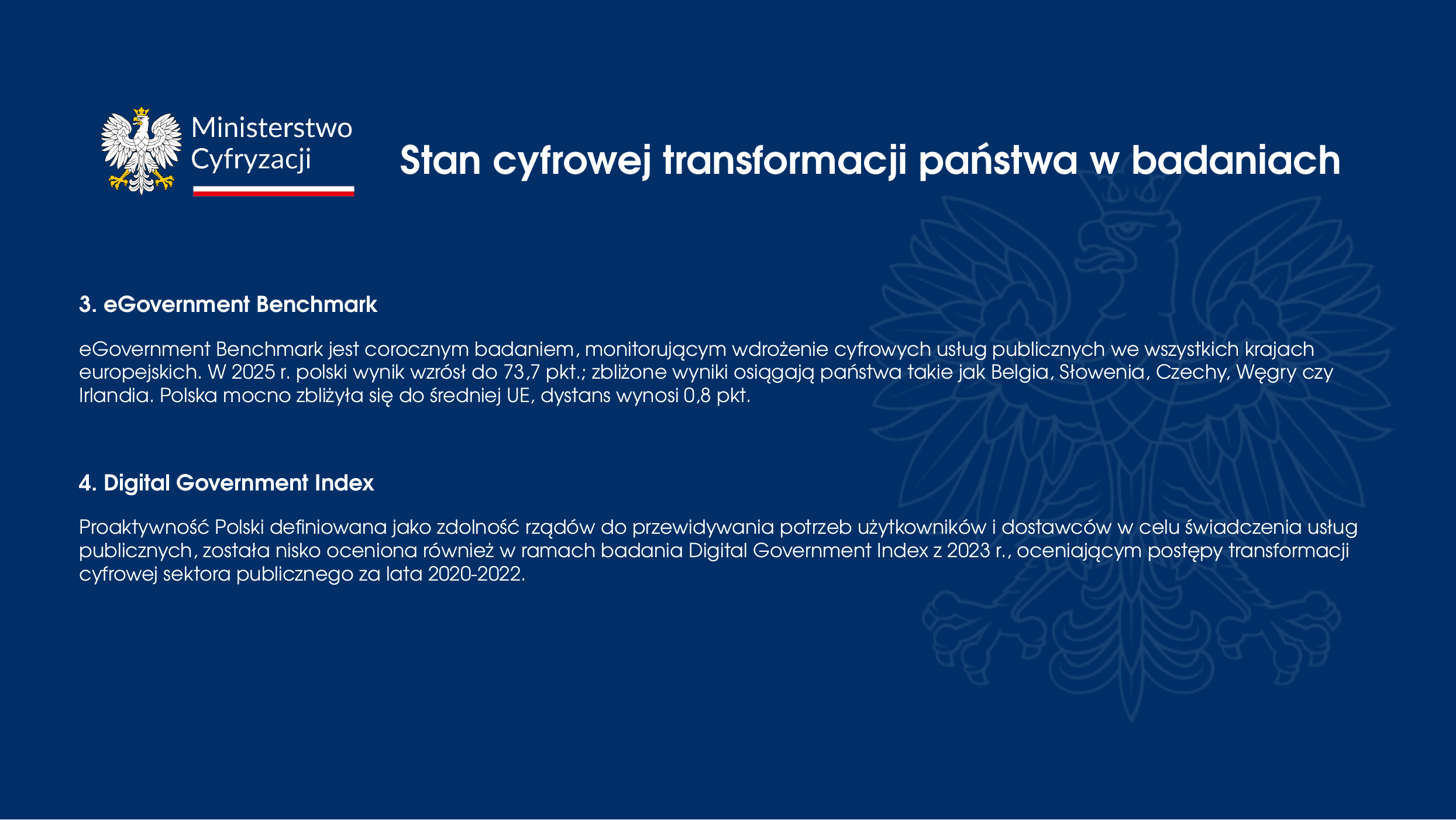

# Stan cyfrowej transformacji państwa w badaniach

3. eGovernment Benchmark
eGovernment Benchmark jest corocznym badaniem, monitorującym wdrożenie cyfrowych usług publicznych we wszystkich krajach europejskich. W 2025 r. polski wynik wzrósł do 73,7 pkt.; zbliżone wyniki osiągają państwa takie jak Belgia, Słowenia, Czechy, Węgry czy Irlandia. Polska mocno zbliżyła się do średniej UE, dystans wynosi 0,8 pkt.

4. Digital Government Index
Proaktywność Polski definiowana jako zdolność rządów do przewidywania potrzeb użytkowników i dostawców w celu świadczenia usług publicznych, została nisko oceniona również w ramach badania Digital Government Index z 2023 r., oceniającym postępy transformacji cyfrowej sektora publicznego za lata 2020-2022.